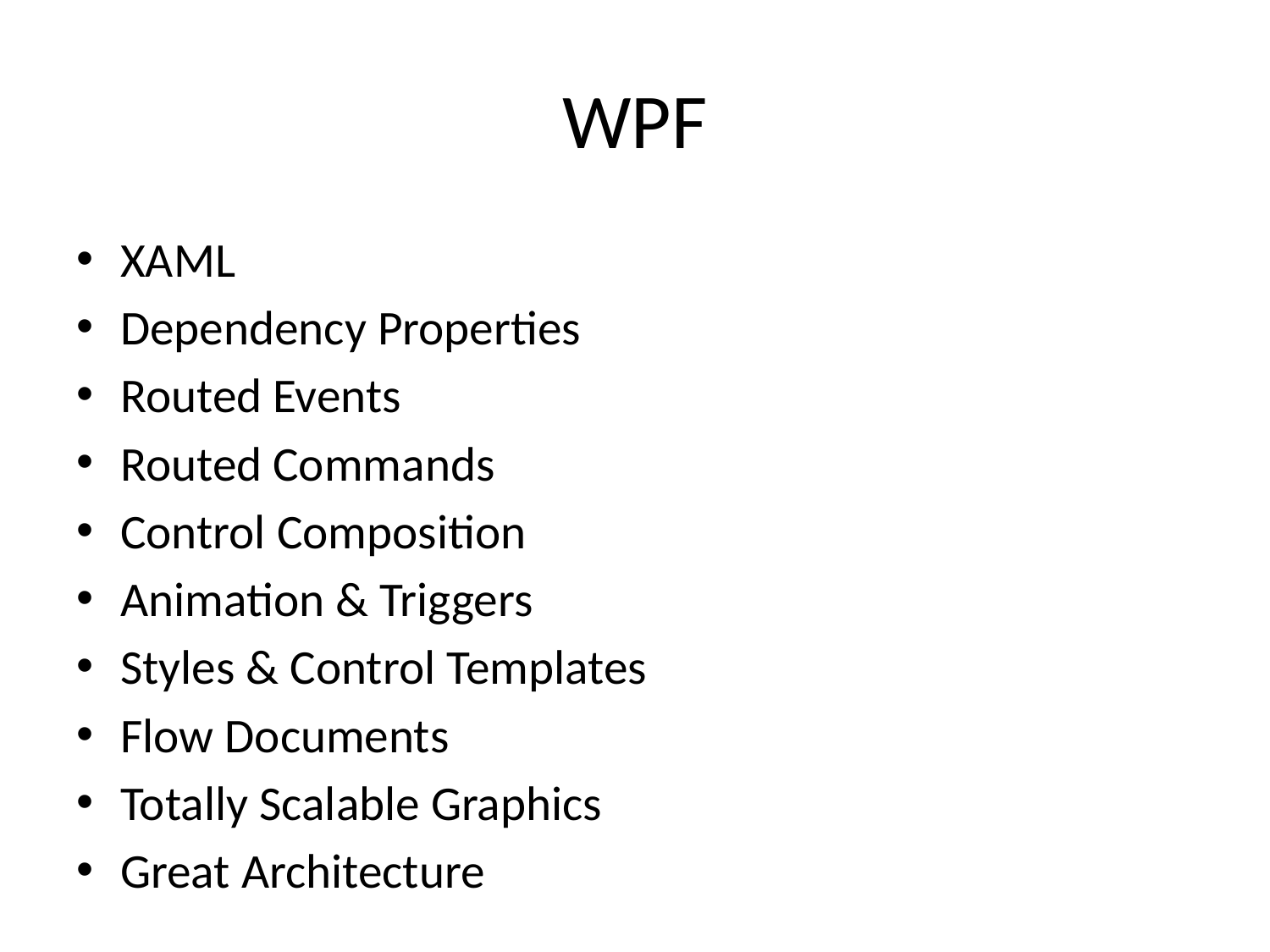

# WPF
XAML
Dependency Properties
Routed Events
Routed Commands
Control Composition
Animation & Triggers
Styles & Control Templates
Flow Documents
Totally Scalable Graphics
Great Architecture